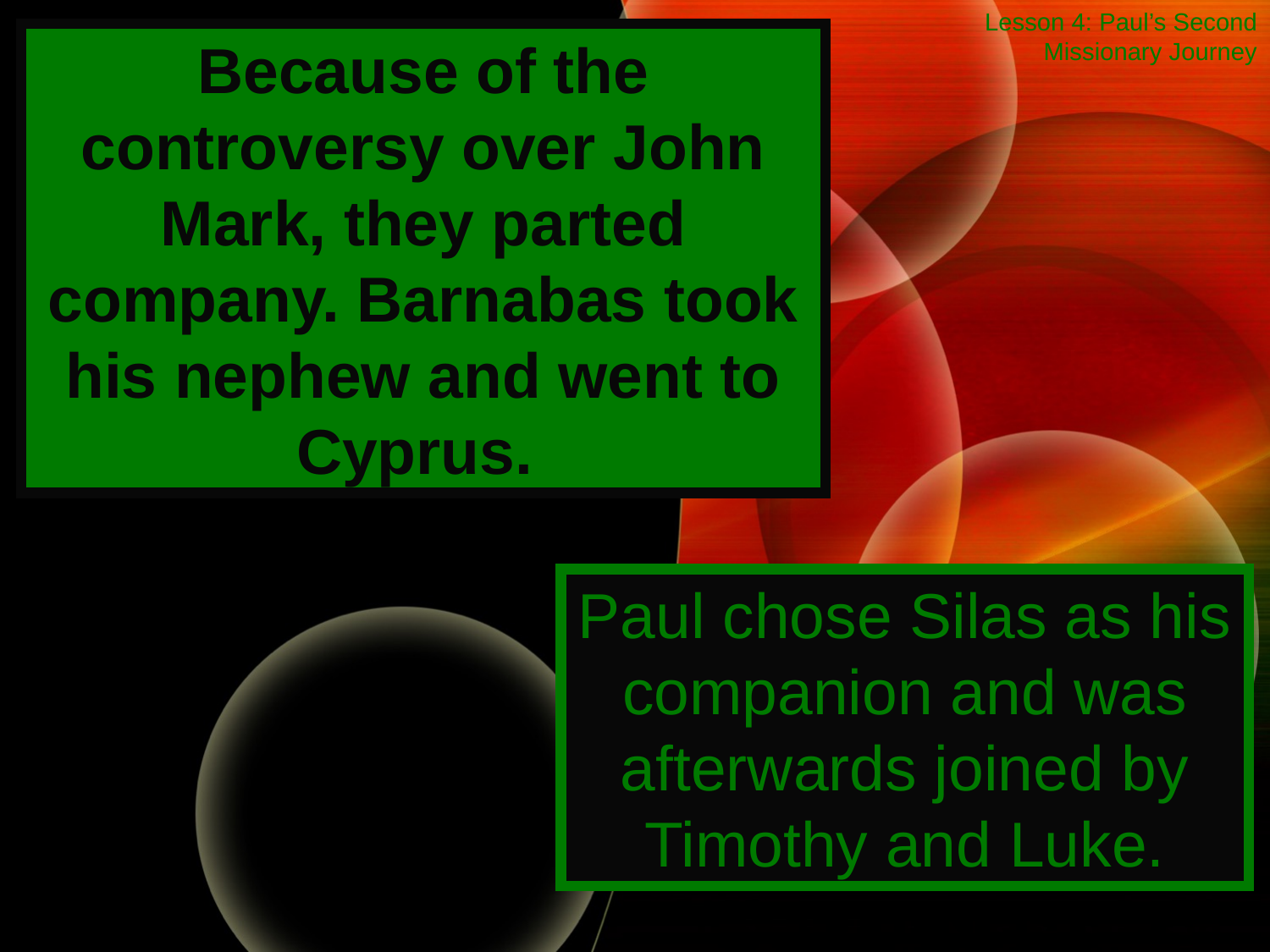

Lesson 4: Paul’s Second Missionary Journey
Because of the controversy over John Mark, they parted company. Barnabas took his nephew and went to Cyprus.
Paul chose Silas as his companion and was afterwards joined by Timothy and Luke.